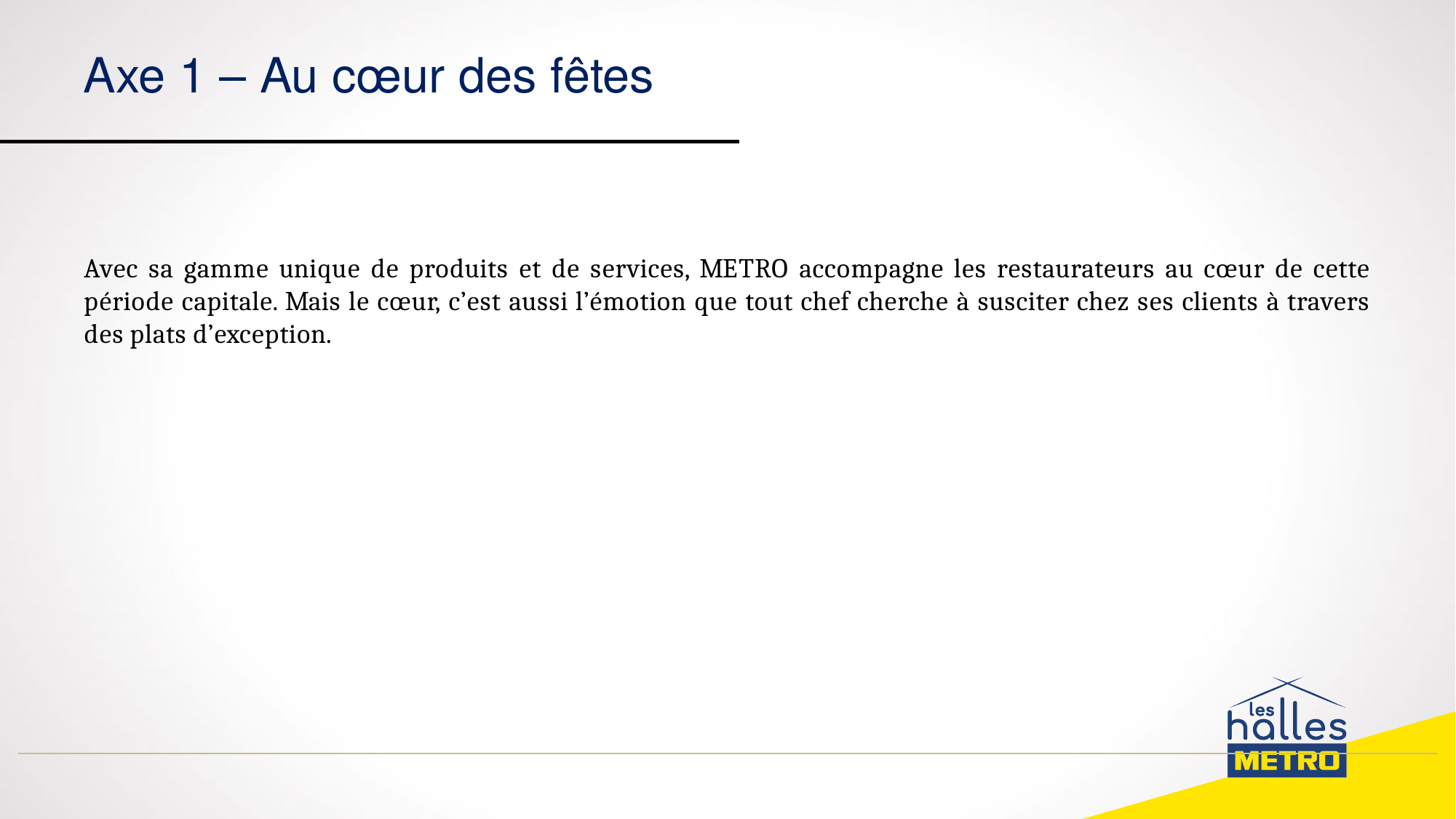

# Axe 1 – Au cœur des fêtes

Avec sa gamme unique de produits et de services, METRO accompagne les restaurateurs au cœur de cette période capitale. Mais le cœur, c’est aussi l’émotion que tout chef cherche à susciter chez ses clients à travers des plats d’exception.